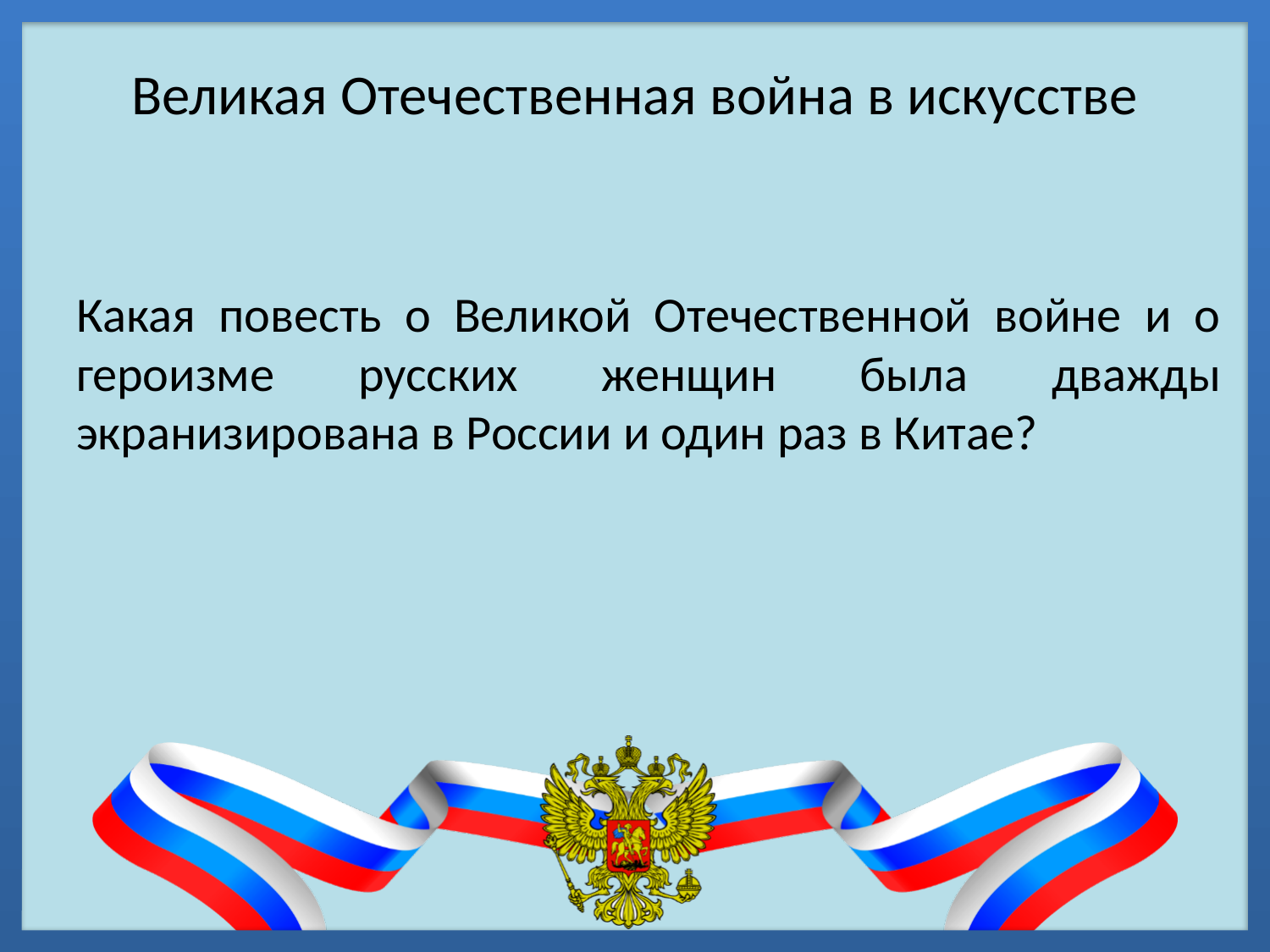

# Великая Отечественная война в искусстве

Какая повесть о Великой Отечественной войне и о героизме русских женщин была дважды экранизирована в России и один раз в Китае?